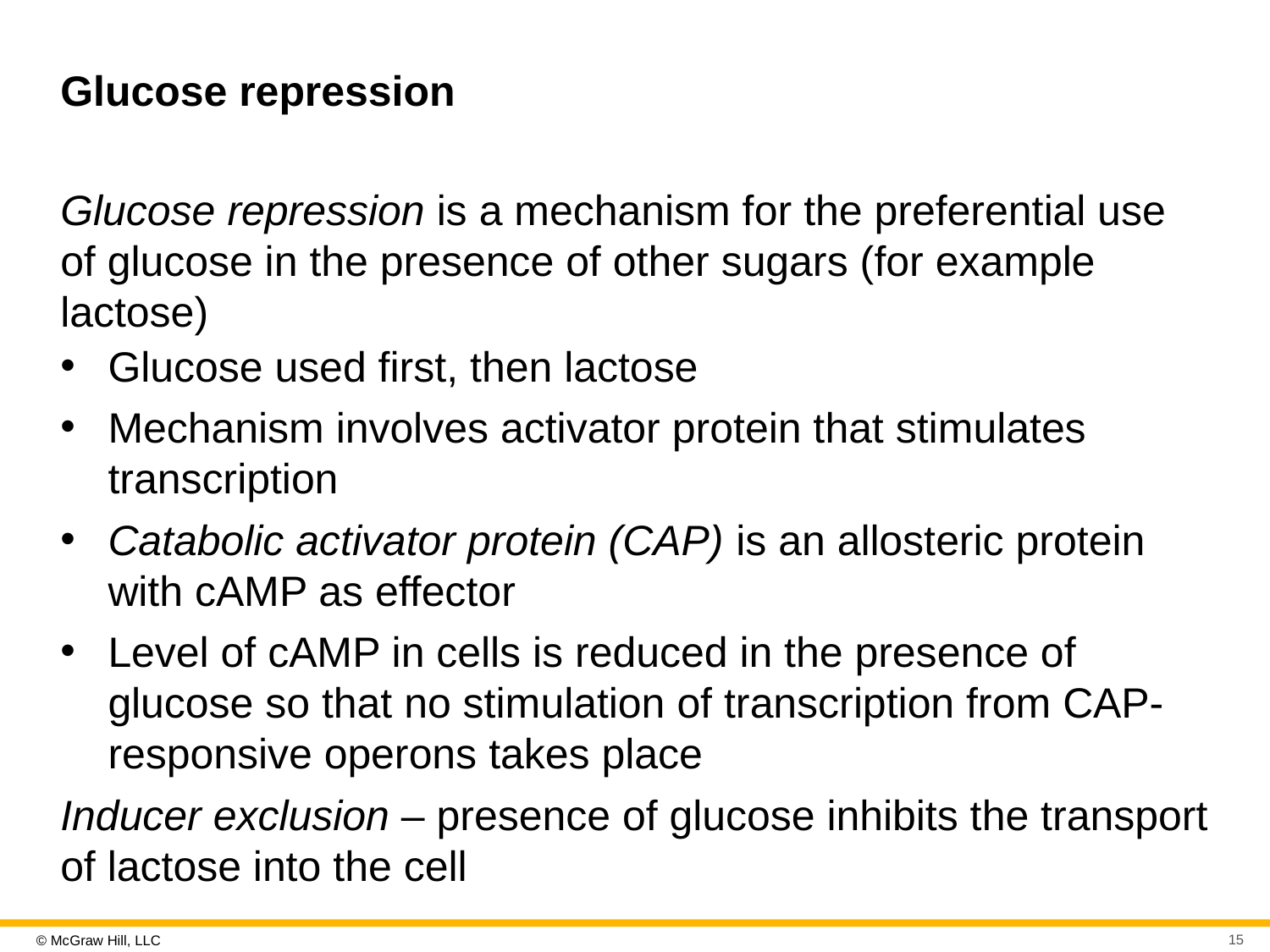

# Glucose repression
Glucose repression is a mechanism for the preferential use of glucose in the presence of other sugars (for example lactose)
Glucose used first, then lactose
Mechanism involves activator protein that stimulates transcription
Catabolic activator protein (CAP) is an allosteric protein with cAMP as effector
Level of cAMP in cells is reduced in the presence of glucose so that no stimulation of transcription from CAP-responsive operons takes place
Inducer exclusion – presence of glucose inhibits the transport of lactose into the cell
15